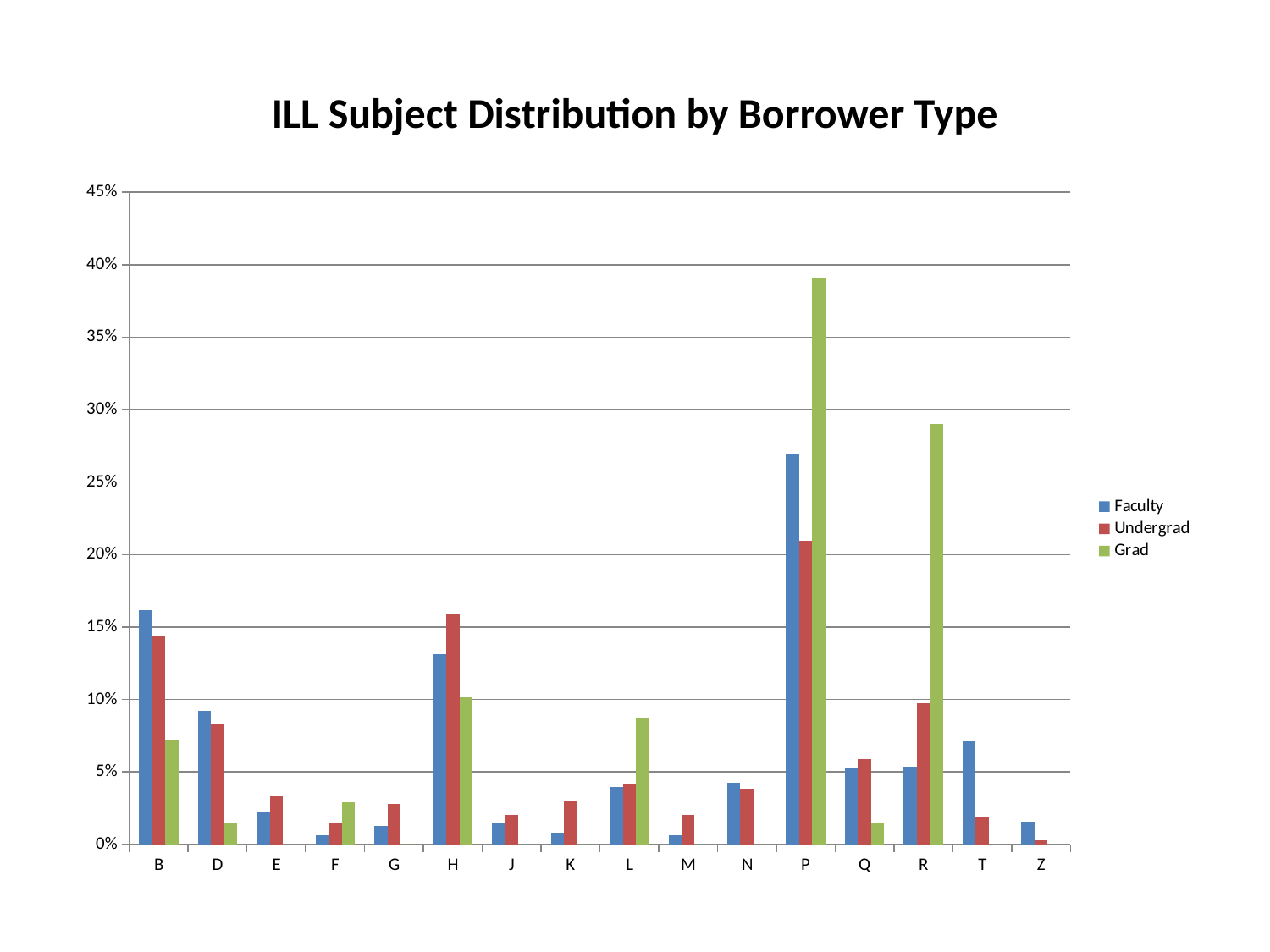

# ILL Subject Distribution by Borrower Type

### Chart

| Category | Faculty | Undergrad | Grad |
|---|---|---|---|
| B | 0.16164817749603805 | 0.1432225063938619 | 0.07246376811594203 |
| D | 0.0919175911251981 | 0.08312020460358056 | 0.014492753623188406 |
| E | 0.022187004754358162 | 0.03324808184143223 | 0.0 |
| F | 0.006339144215530904 | 0.015345268542199489 | 0.028985507246376812 |
| G | 0.012678288431061807 | 0.028132992327365727 | 0.0 |
| H | 0.13153724247226625 | 0.1585677749360614 | 0.10144927536231885 |
| J | 0.014263074484944533 | 0.020460358056265986 | 0.0 |
| K | 0.00792393026941363 | 0.029411764705882353 | 0.0 |
| L | 0.039619651347068144 | 0.04219948849104859 | 0.08695652173913043 |
| M | 0.006339144215530904 | 0.020460358056265986 | 0.0 |
| N | 0.042789223454833596 | 0.03836317135549872 | 0.0 |
| P | 0.2694136291600634 | 0.20971867007672634 | 0.391304347826087 |
| Q | 0.05229793977812995 | 0.058823529411764705 | 0.014492753623188406 |
| R | 0.05388272583201268 | 0.09718670076726342 | 0.2898550724637681 |
| T | 0.07131537242472266 | 0.01918158567774936 | 0.0 |
| Z | 0.01584786053882726 | 0.0025575447570332483 | 0.0 |